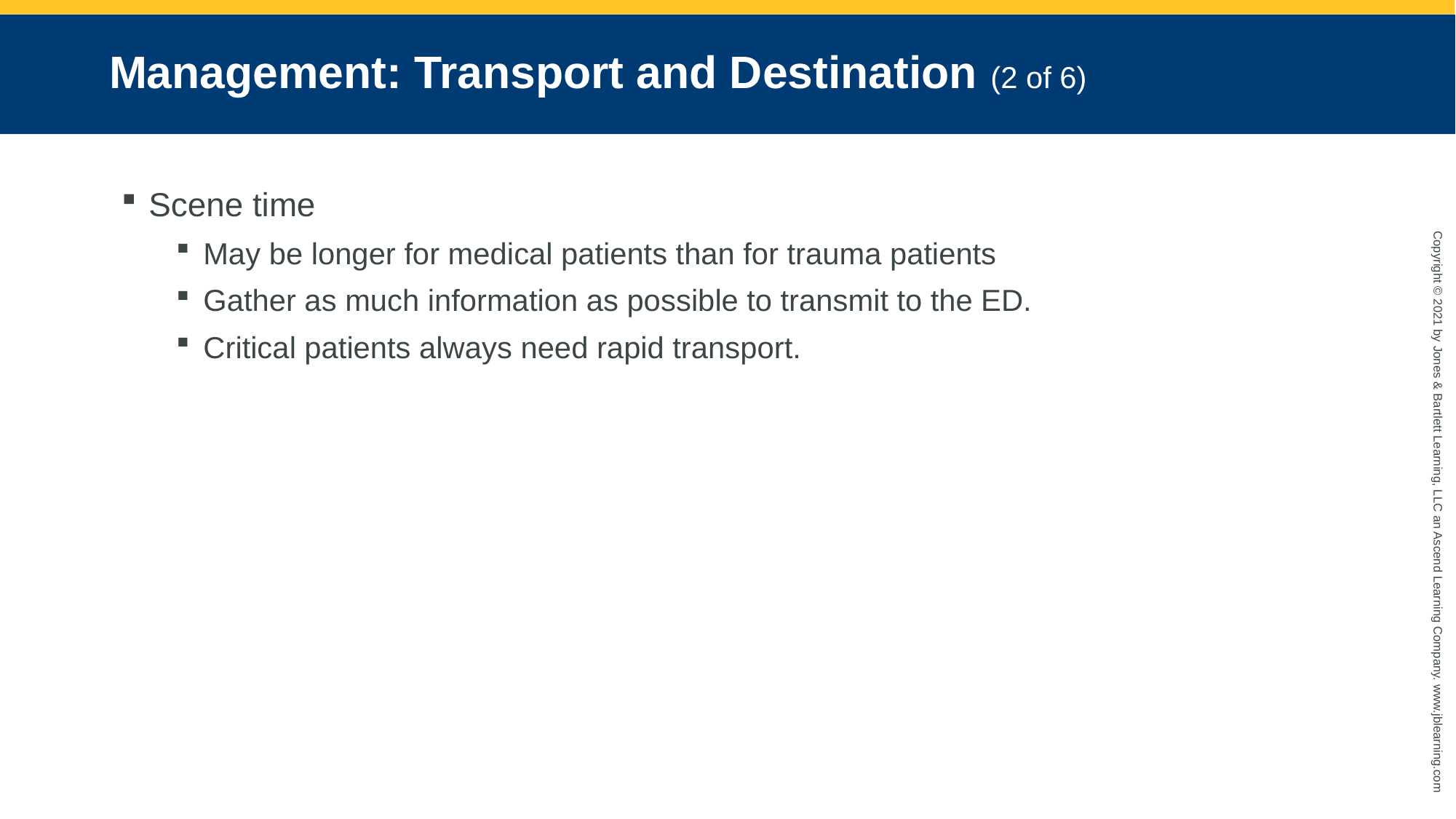

# Management: Transport and Destination (2 of 6)
Scene time
May be longer for medical patients than for trauma patients
Gather as much information as possible to transmit to the ED.
Critical patients always need rapid transport.